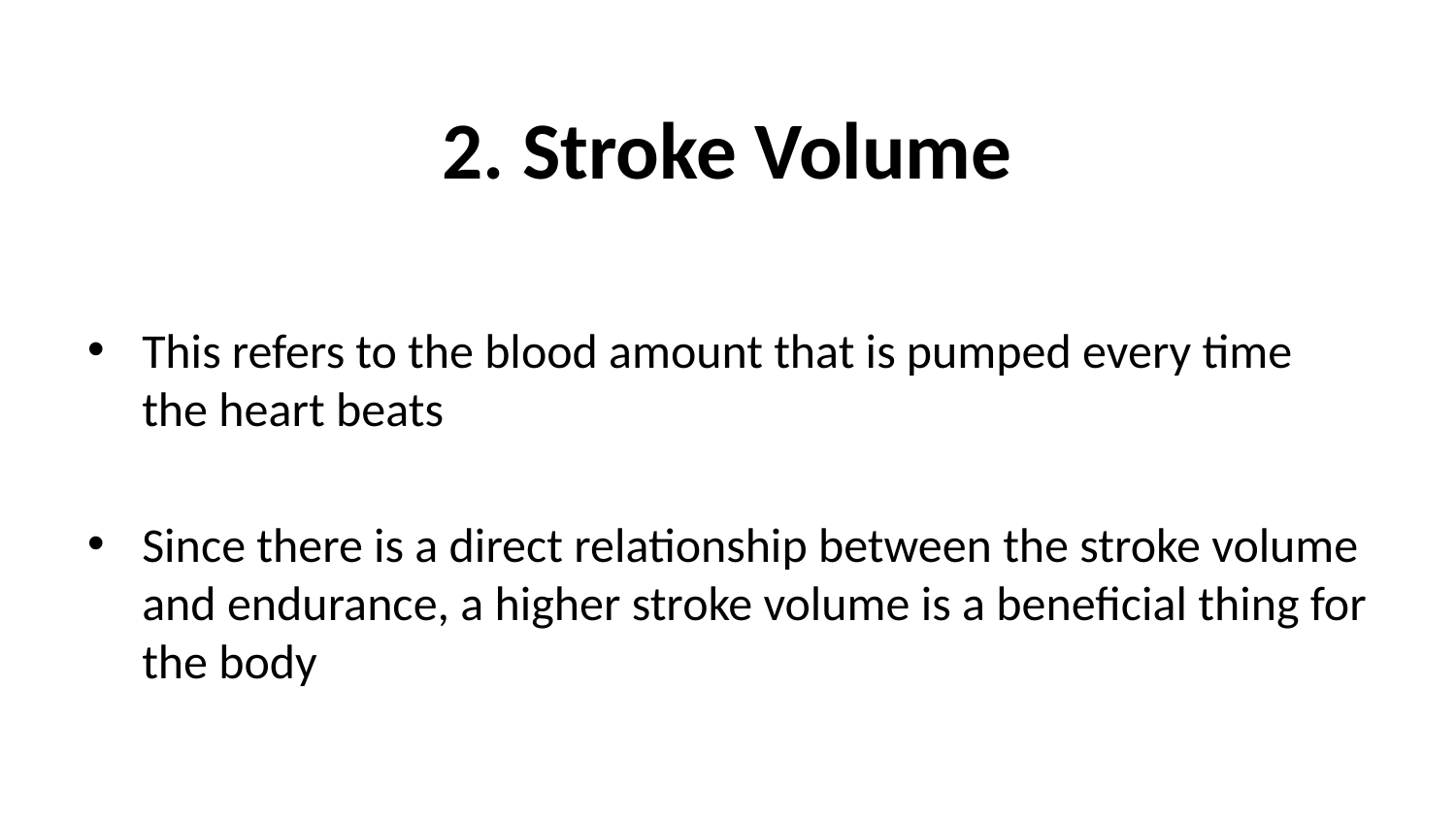

# 2. Stroke Volume
This refers to the blood amount that is pumped every time the heart beats

Since there is a direct relationship between the stroke volume and endurance, a higher stroke volume is a beneficial thing for the body